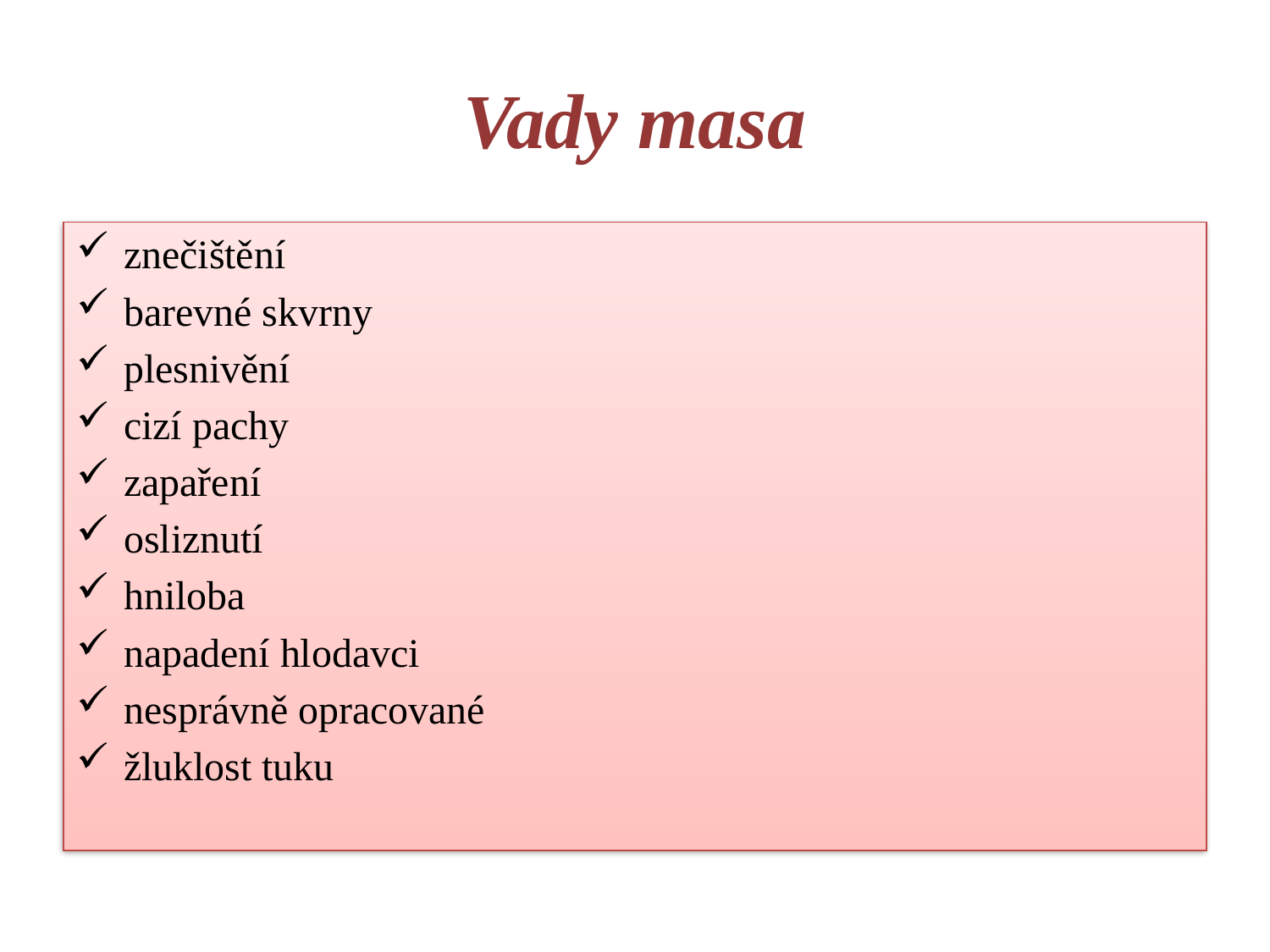

# Vady masa
znečištění
barevné skvrny
plesnivění
cizí pachy
zapaření
osliznutí
hniloba
napadení hlodavci
nesprávně opracované
žluklost tuku